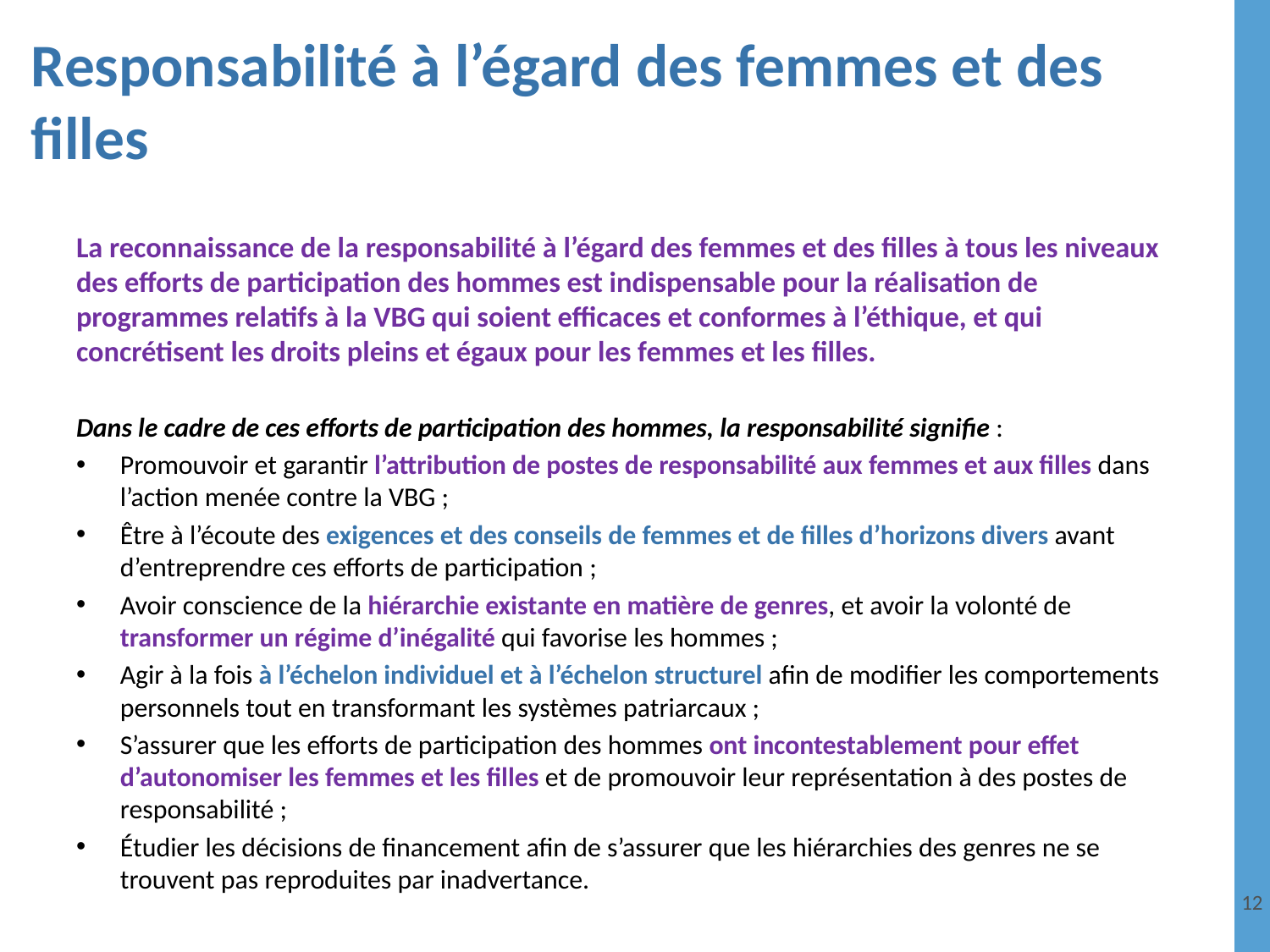

# Responsabilité à l’égard des femmes et des filles
La reconnaissance de la responsabilité à l’égard des femmes et des filles à tous les niveaux des efforts de participation des hommes est indispensable pour la réalisation de programmes relatifs à la VBG qui soient efficaces et conformes à l’éthique, et qui concrétisent les droits pleins et égaux pour les femmes et les filles.

Dans le cadre de ces efforts de participation des hommes, la responsabilité signifie :
Promouvoir et garantir l’attribution de postes de responsabilité aux femmes et aux filles dans l’action menée contre la VBG ;
Être à l’écoute des exigences et des conseils de femmes et de filles d’horizons divers avant d’entreprendre ces efforts de participation ;
Avoir conscience de la hiérarchie existante en matière de genres, et avoir la volonté de transformer un régime d’inégalité qui favorise les hommes ;
Agir à la fois à l’échelon individuel et à l’échelon structurel afin de modifier les comportements personnels tout en transformant les systèmes patriarcaux ;
S’assurer que les efforts de participation des hommes ont incontestablement pour effet d’autonomiser les femmes et les filles et de promouvoir leur représentation à des postes de responsabilité ;
Étudier les décisions de financement afin de s’assurer que les hiérarchies des genres ne se trouvent pas reproduites par inadvertance.
12